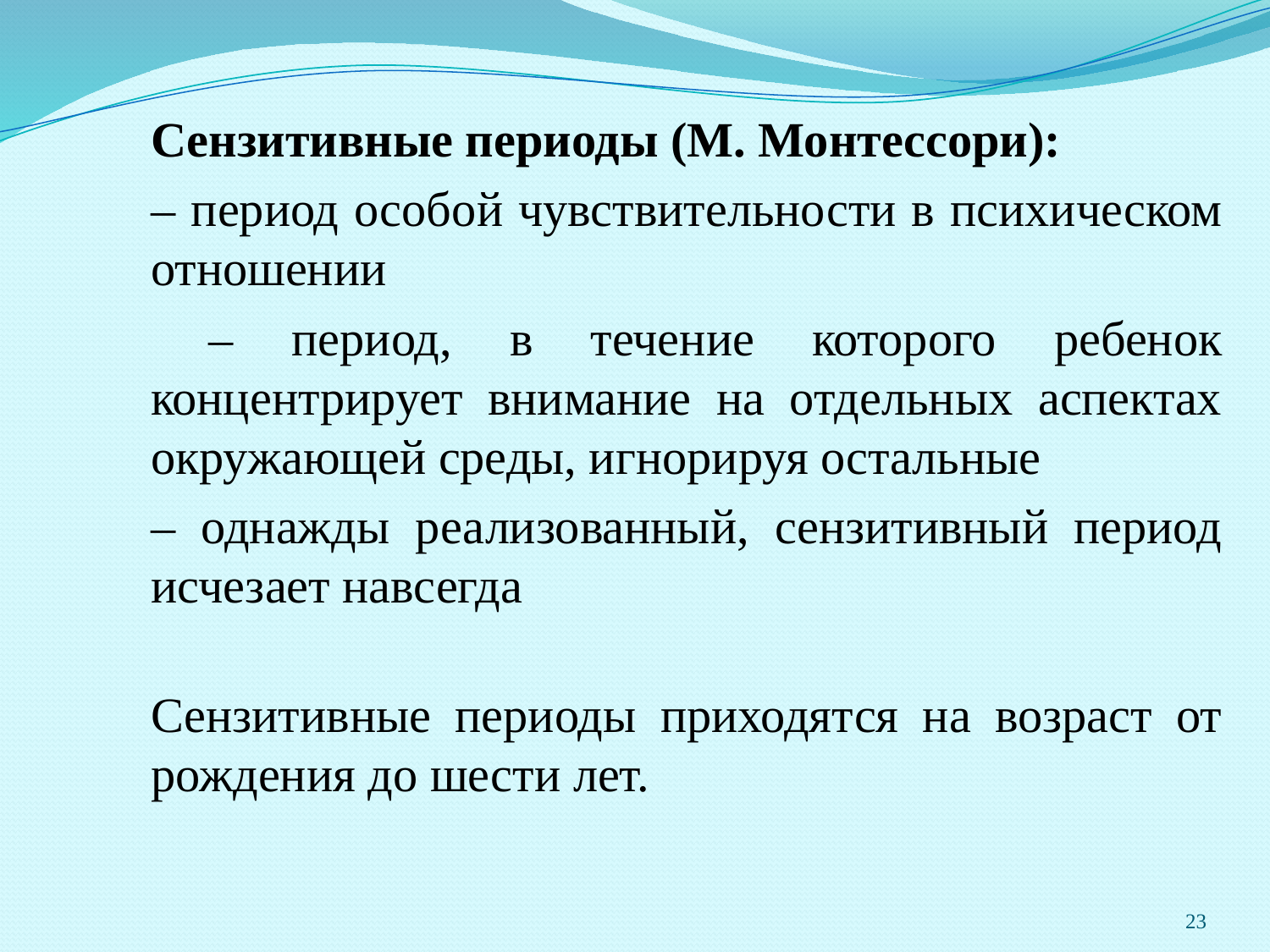

Сензитивные периоды (М. Монтессори):
– период особой чувствительности в психическом отношении
 – период, в течение которого ребенок концентрирует внимание на отдельных аспектах окружающей среды, игнорируя остальные
– однажды реализованный, сензитивный период исчезает навсегда
Сензитивные периоды приходятся на возраст от рождения до шести лет.
23